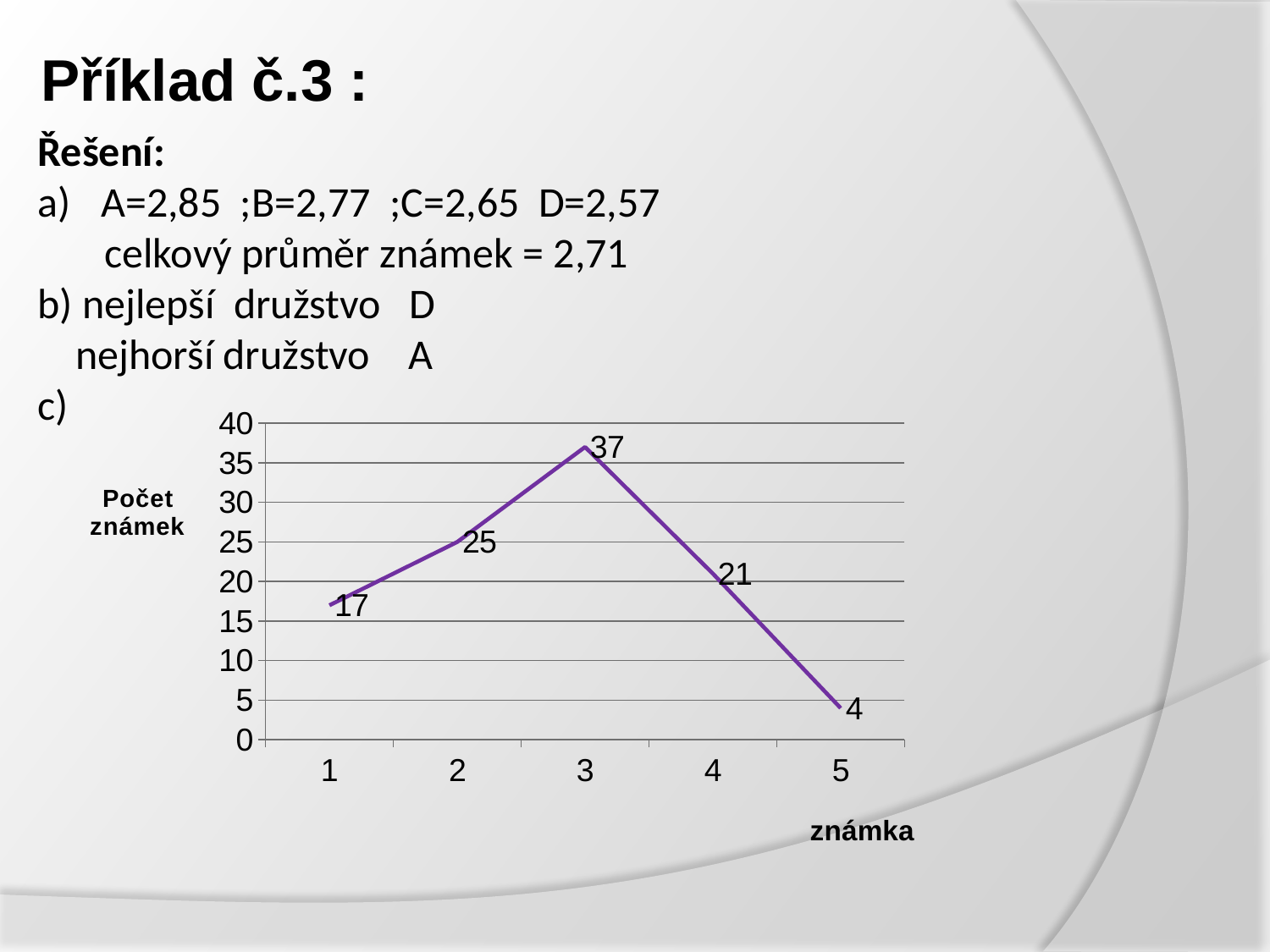

# Příklad č.3 :
Řešení:
A=2,85  ;B=2,77  ;C=2,65  D=2,57
       celkový průměr známek = 2,71
b) nejlepší  družstvo   D
    nejhorší družstvo    A
c)

### Chart

| Category | počet  |
|---|---|
| 1 | 17.0 |
| 2 | 25.0 |
| 3 | 37.0 |
| 4 | 21.0 |
| 5 | 4.0 |